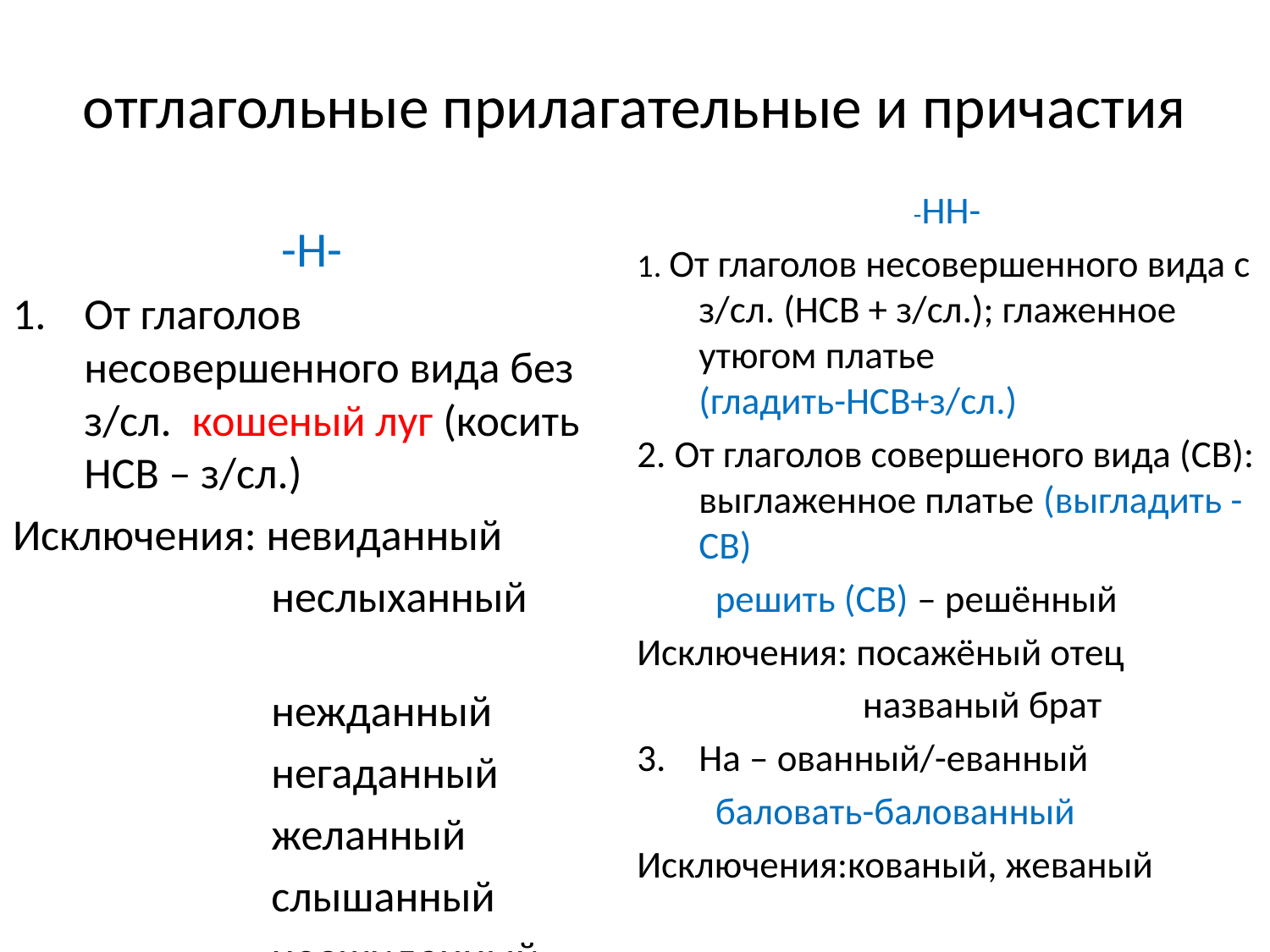

# отглагольные прилагательные и причастия
-НН-
1. От глаголов несовершенного вида с з/сл. (НСВ + з/сл.); глаженное утюгом платье (гладить-НСВ+з/сл.)
2. От глаголов совершеного вида (СВ): выглаженное платье (выгладить - СВ)
         решить (СВ) – решённый
Исключения: посажёный отец
                          названый брат
На – ованный/-еванный
         баловать-балованный
Исключения:кованый, жеваный

-Н-
От глаголов несовершенного вида без з/сл.  кошеный луг (косить НСВ – з/сл.)
Исключения: невиданный
                          неслыханный
                          нежданный
                          негаданный
                          желанный
                          слышанный
                          неожиданный